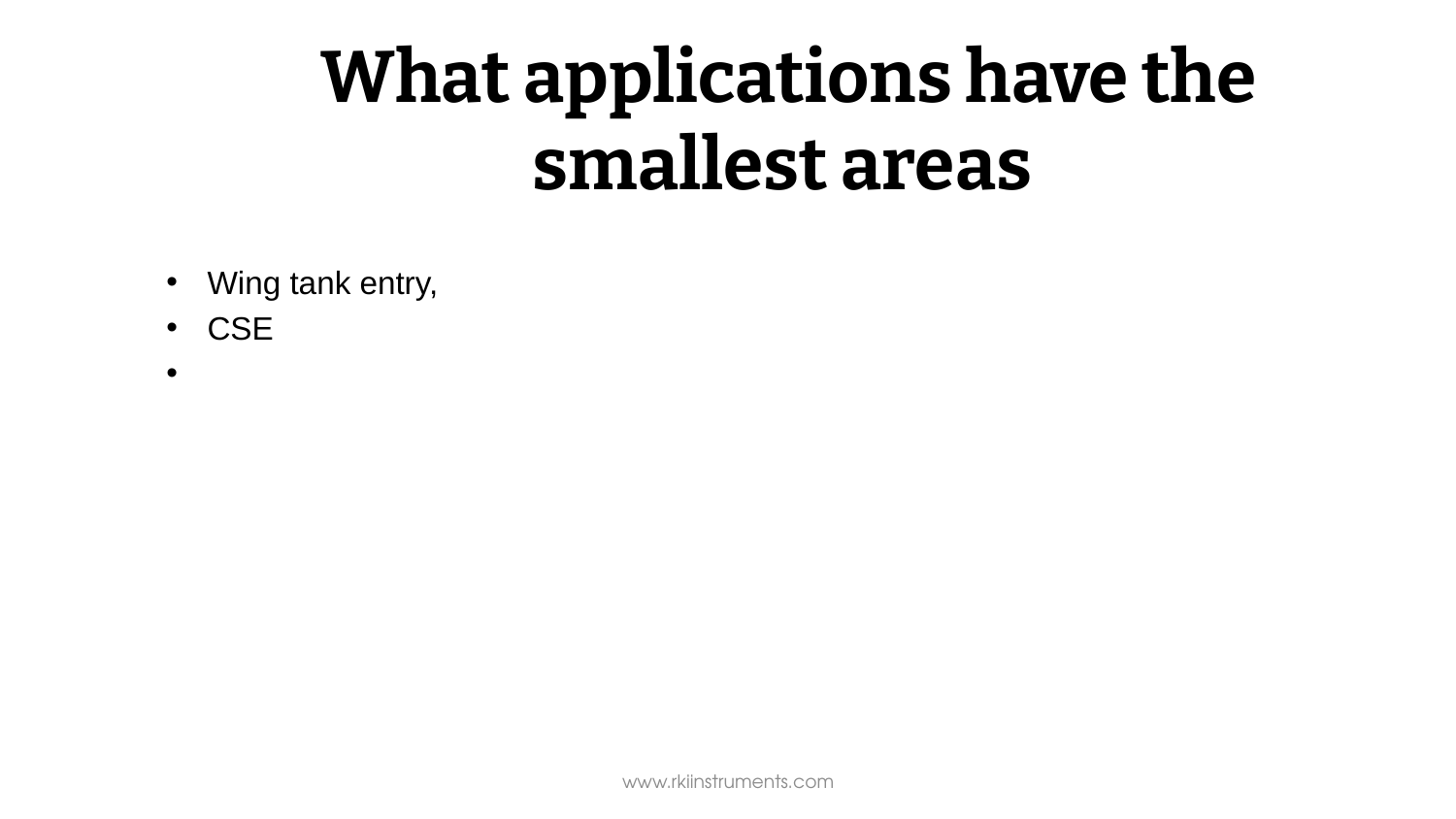

# What applications have the smallest areas
Wing tank entry,
CSE

www.rkiinstruments.com